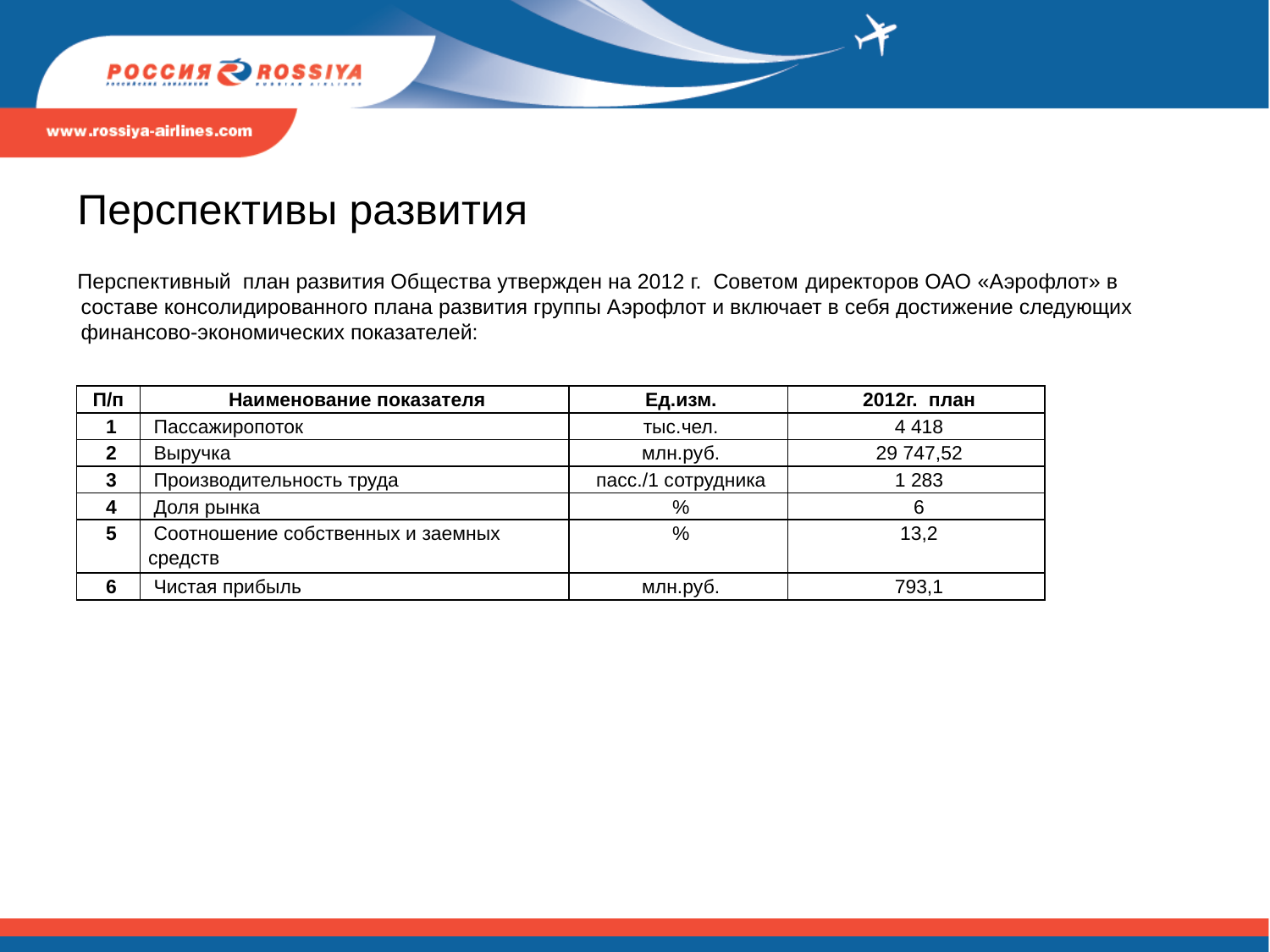

Перспективы развития

Перспективный  план развития Общества утвержден на 2012 г.  Советом директоров ОАО «Аэрофлот» в составе консолидированного плана развития группы Аэрофлот и включает в себя достижение следующих финансово-экономических показателей:
| П/п | Наименование показателя | Ед.изм. | 2012г. план |
| --- | --- | --- | --- |
| 1 | Пассажиропоток | тыс.чел. | 4 418 |
| 2 | Выручка | млн.руб. | 29 747,52 |
| 3 | Производительность труда | пасс./1 сотрудника | 1 283 |
| 4 | Доля рынка | % | 6 |
| 5 | Соотношение собственных и заемных средств | % | 13,2 |
| 6 | Чистая прибыль | млн.руб. | 793,1 |